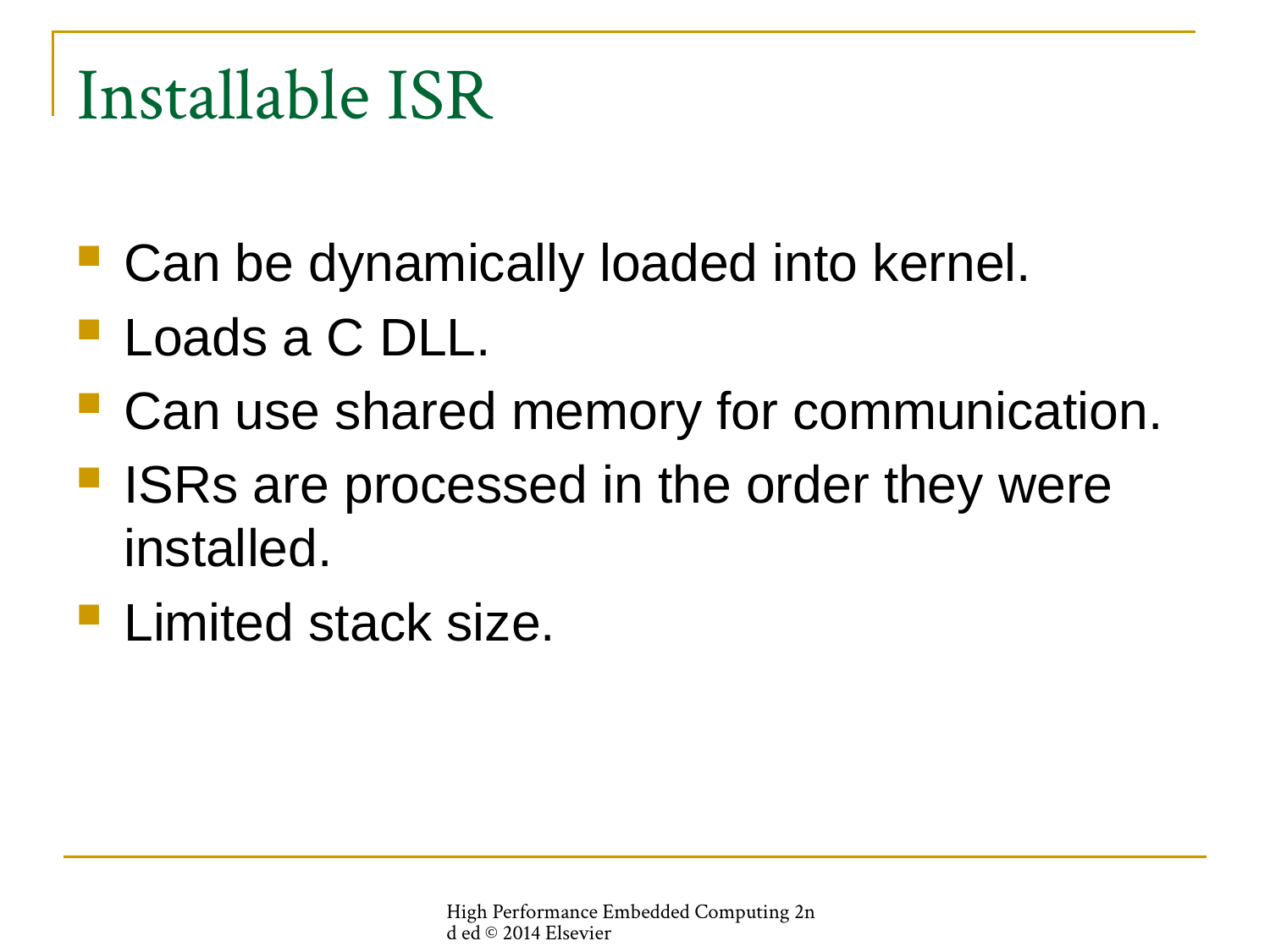

# Installable ISR
Can be dynamically loaded into kernel.
Loads a C DLL.
Can use shared memory for communication.
ISRs are processed in the order they were installed.
Limited stack size.
High Performance Embedded Computing 2nd ed © 2014 Elsevier